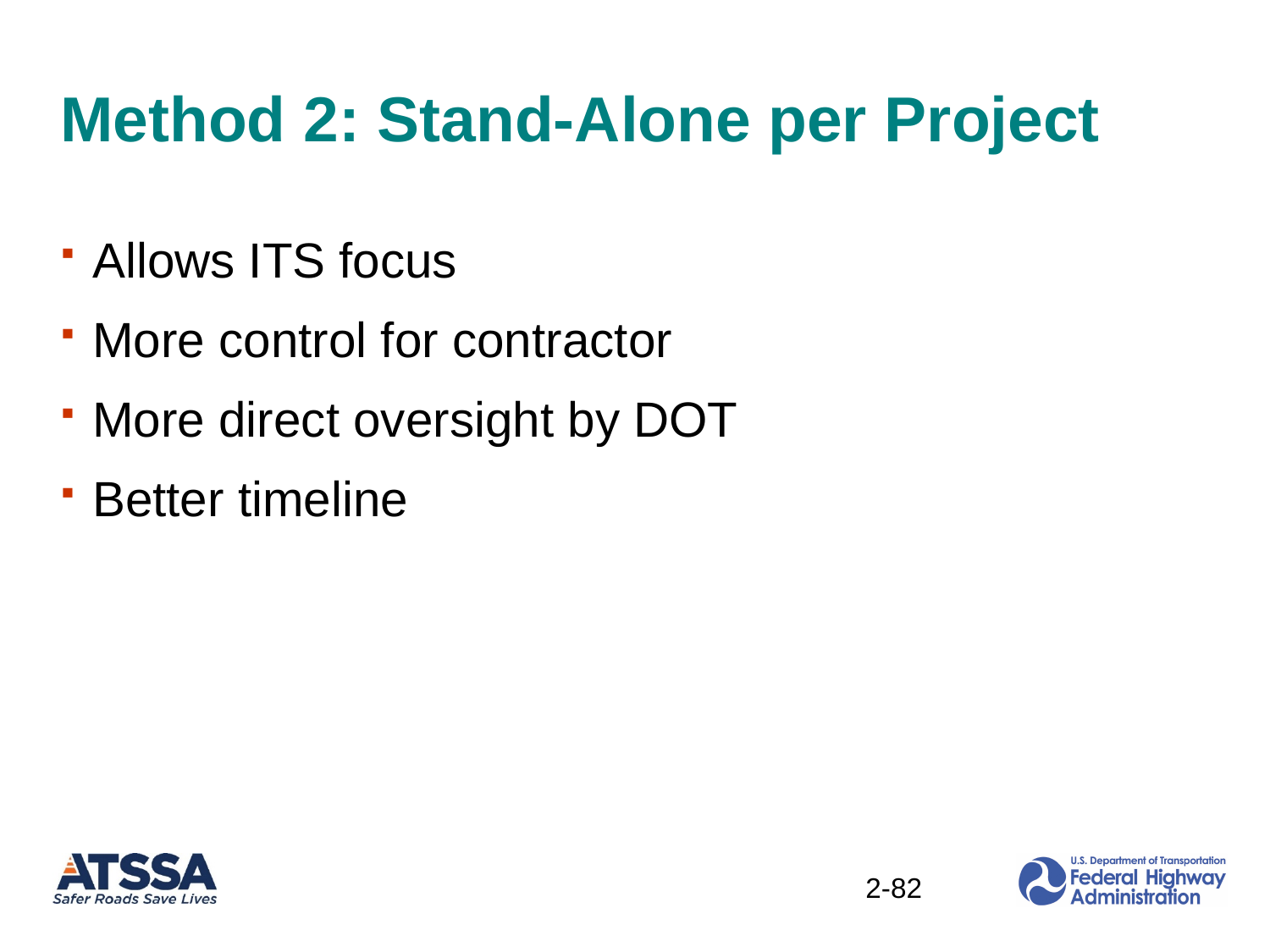

# Method 2: Stand-Alone per Project
Allows ITS focus
More control for contractor
More direct oversight by DOT
Better timeline